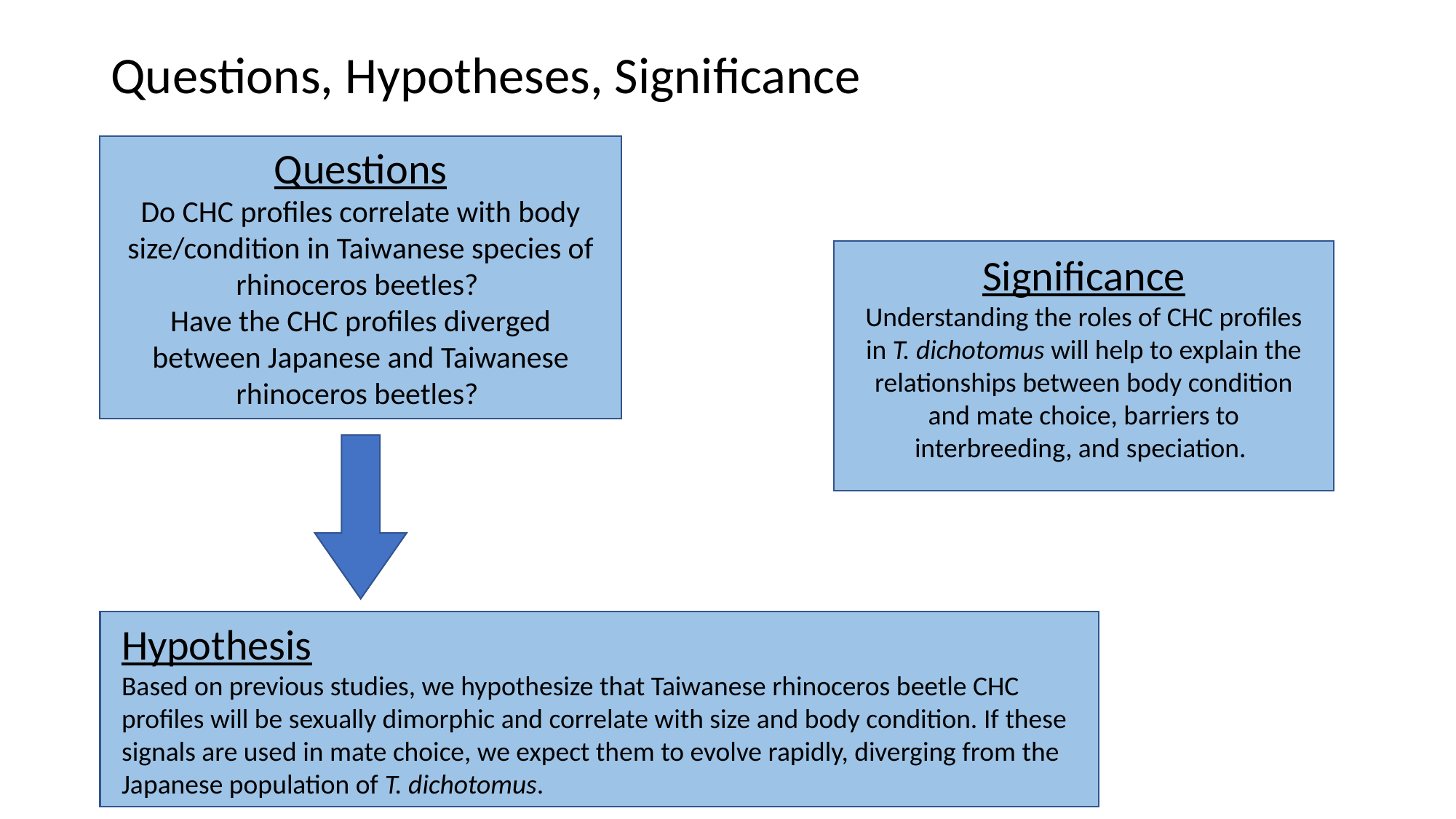

# Questions, Hypotheses, Significance

Questions
Do CHC profiles correlate with body size/condition in Taiwanese species of rhinoceros beetles?
Have the CHC profiles diverged between Japanese and Taiwanese rhinoceros beetles?

Significance
Understanding the roles of CHC profiles in T. dichotomus will help to explain the relationships between body condition and mate choice, barriers to interbreeding, and speciation.

Hypothesis
Based on previous studies, we hypothesize that Taiwanese rhinoceros beetle CHC profiles will be sexually dimorphic and correlate with size and body condition. If these signals are used in mate choice, we expect them to evolve rapidly, diverging from the Japanese population of T. dichotomus.